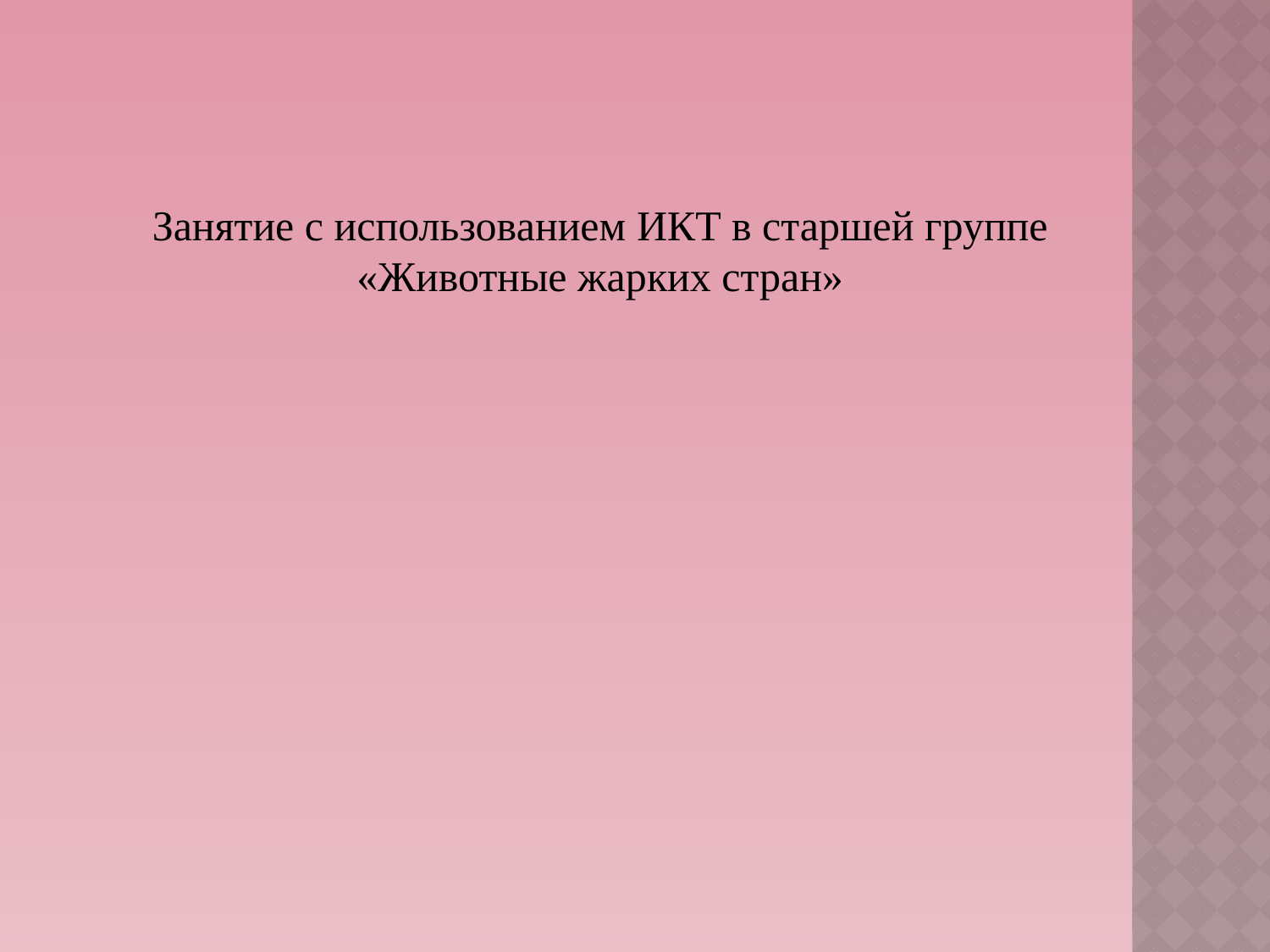

Занятие с использованием ИКТ в старшей группе
«Животные жарких стран»